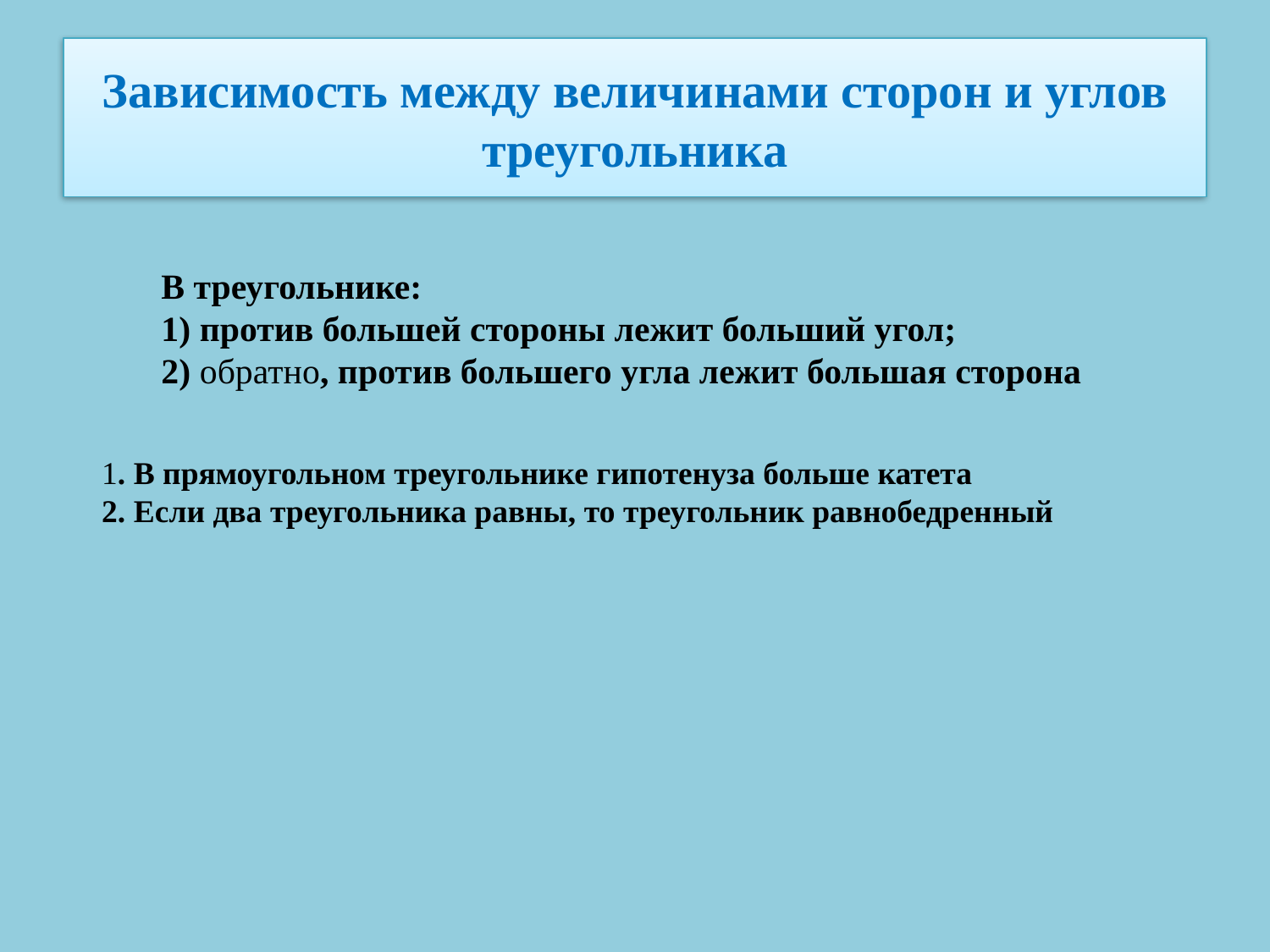

# Зависимость между величинами сторон и углов треугольника
В треугольнике:
1) против большей стороны лежит больший угол;
2) обратно, против большего угла лежит большая сторона
1. В прямоугольном треугольнике гипотенуза больше катета
2. Если два треугольника равны, то треугольник равнобедренный